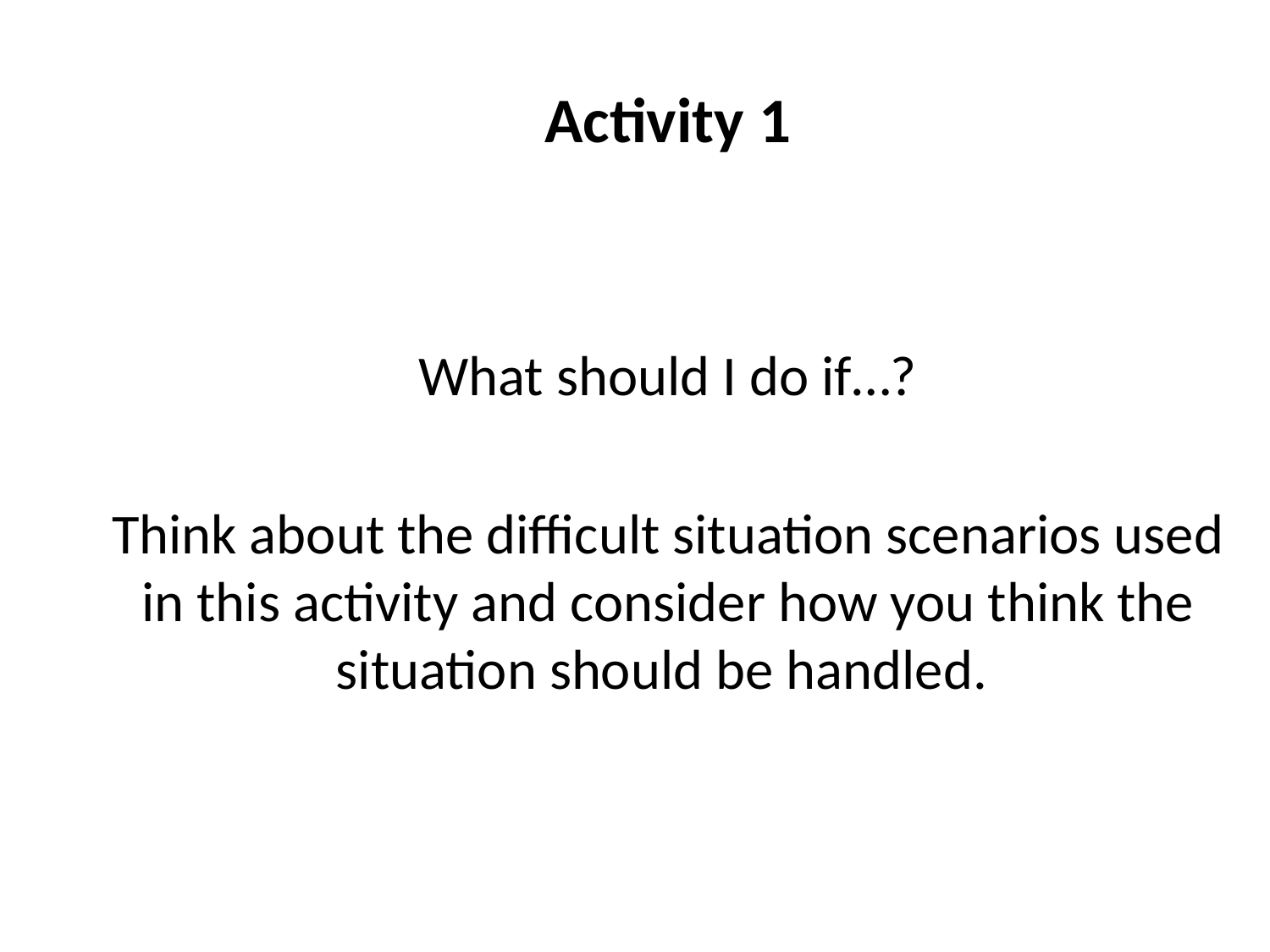

Activity 1

What should I do if…?

Think about the difficult situation scenarios used in this activity and consider how you think the situation should be handled.